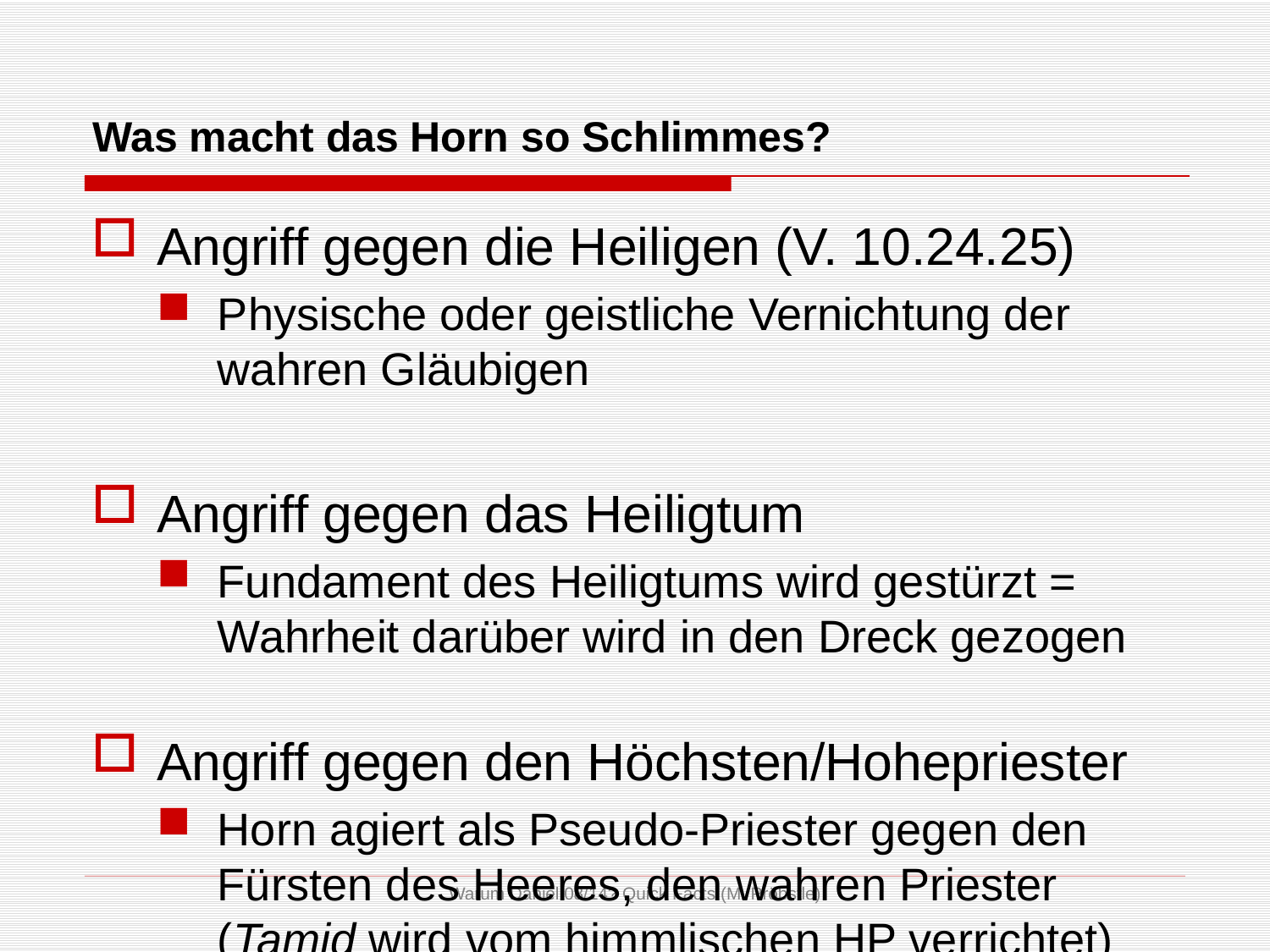

# Was macht das Horn so Schlimmes?
Angriff gegen die Heiligen (V. 10.24.25)
Physische oder geistliche Vernichtung der wahren Gläubigen

Angriff gegen das Heiligtum
Fundament des Heiligtums wird gestürzt = Wahrheit darüber wird in den Dreck gezogen
Angriff gegen den Höchsten/Hohepriester
Horn agiert als Pseudo-Priester gegen den Fürsten des Heeres, den wahren Priester (Tamid wird vom himmlischen HP verrichtet)
Horn ersetzt den wahren Anbetungsdienst Gottes mit
frevlerischem Anbetungsdienst (Tamid steht dem Höchsten zu)
Warum Daniel 08/14? Quick Facts (M. Pröbstle)